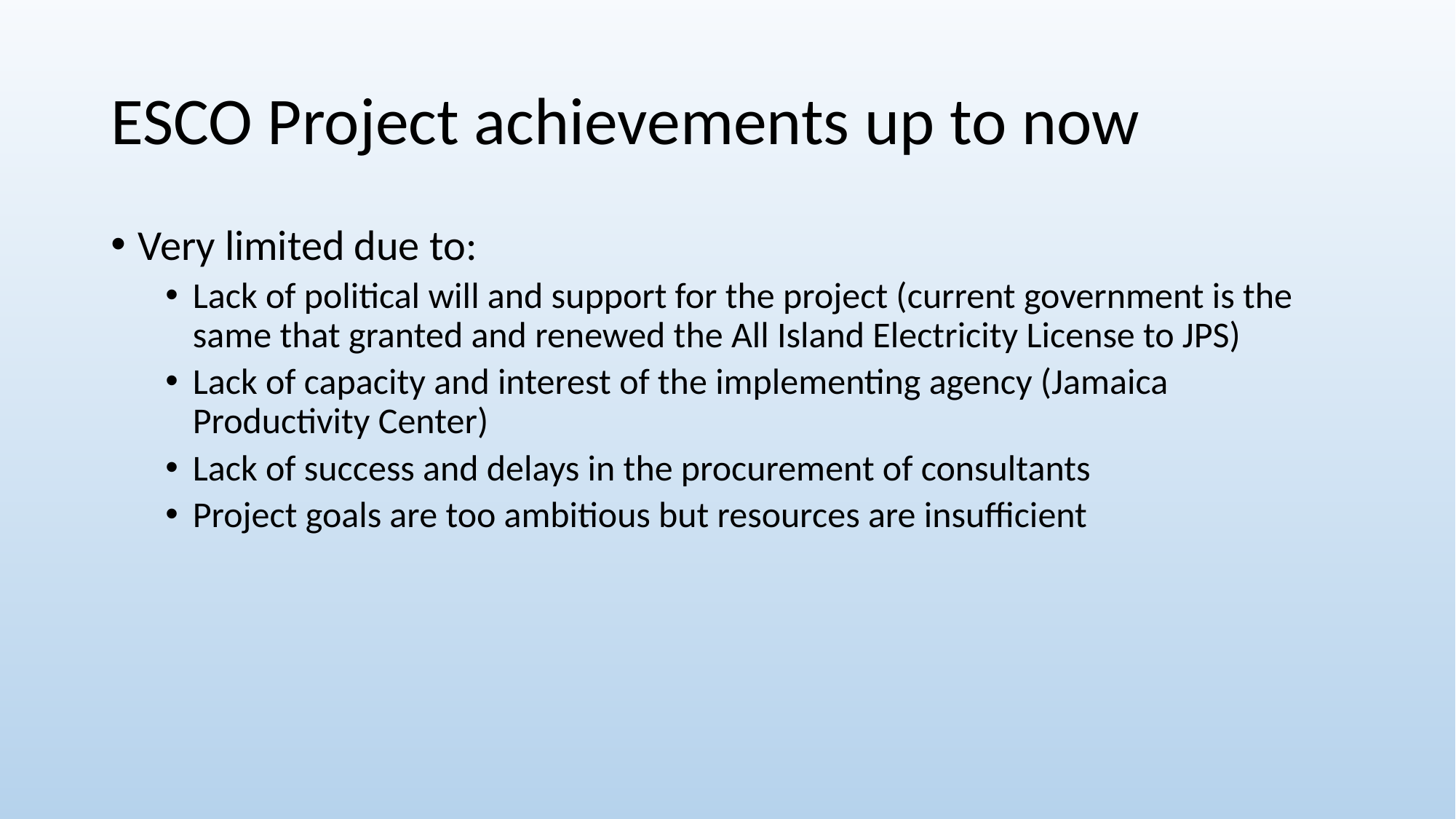

# ESCO Project achievements up to now
Very limited due to:
Lack of political will and support for the project (current government is the same that granted and renewed the All Island Electricity License to JPS)
Lack of capacity and interest of the implementing agency (Jamaica Productivity Center)
Lack of success and delays in the procurement of consultants
Project goals are too ambitious but resources are insufficient